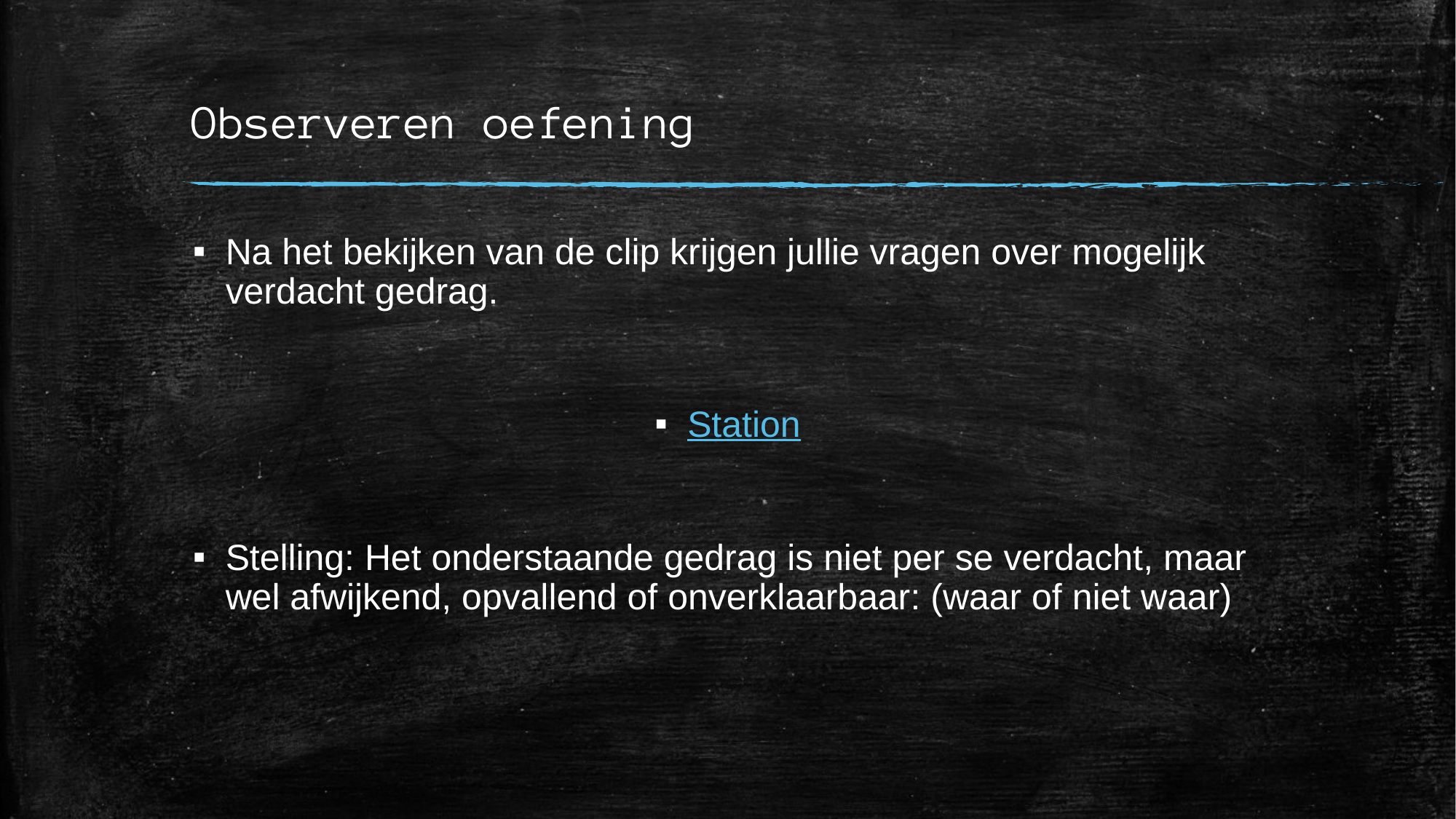

# Observeren oefening
Na het bekijken van de clip krijgen jullie vragen over mogelijk verdacht gedrag.

Station

Stelling: Het onderstaande gedrag is niet per se verdacht, maar wel afwijkend, opvallend of onverklaarbaar: (waar of niet waar)